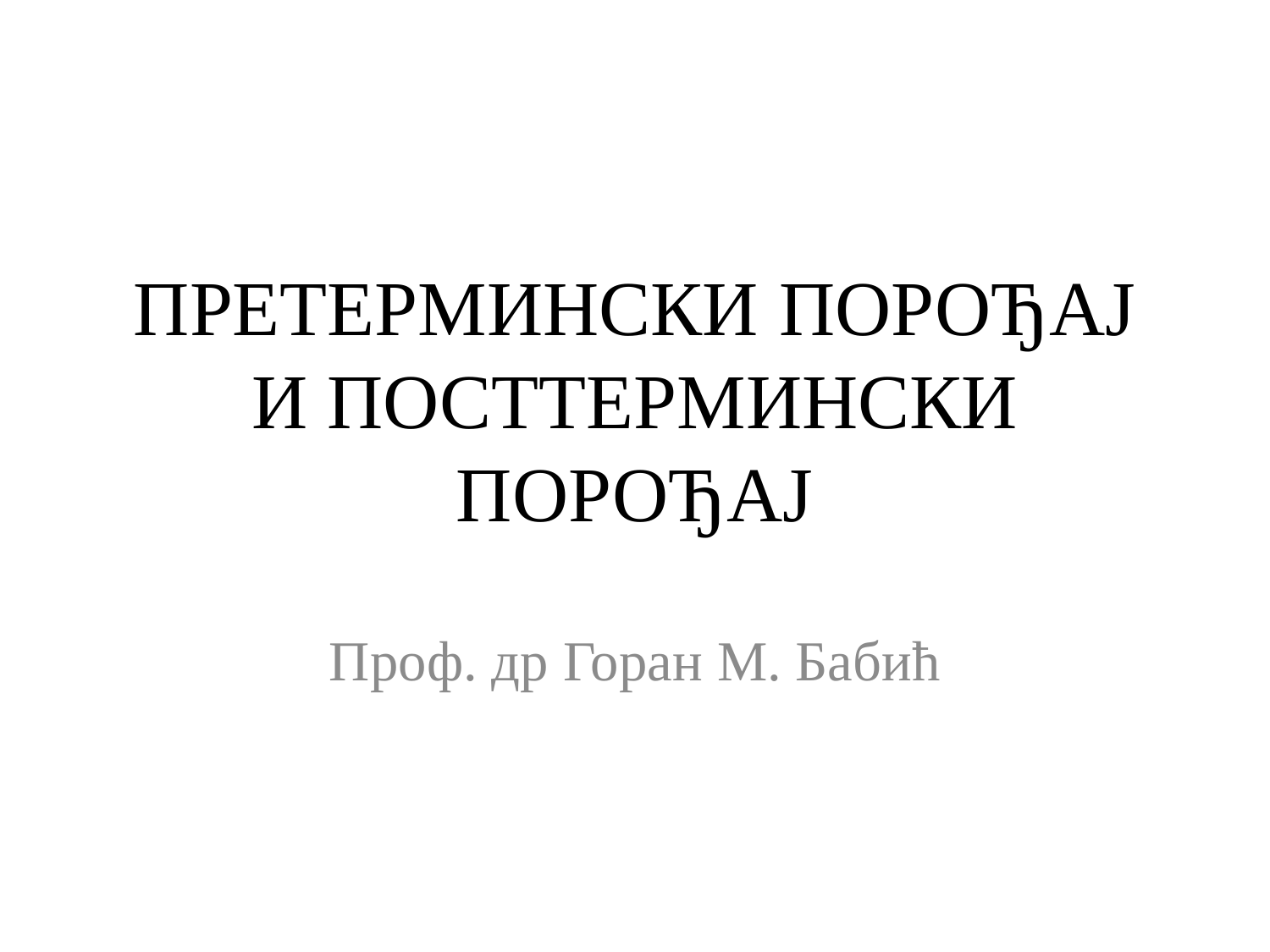

# ПРЕТЕРМИНСКИ ПОРОЂАЈ И ПОСТТЕРМИНСКИ ПOРОЂАЈ

Проф. др Горан М. Бабић